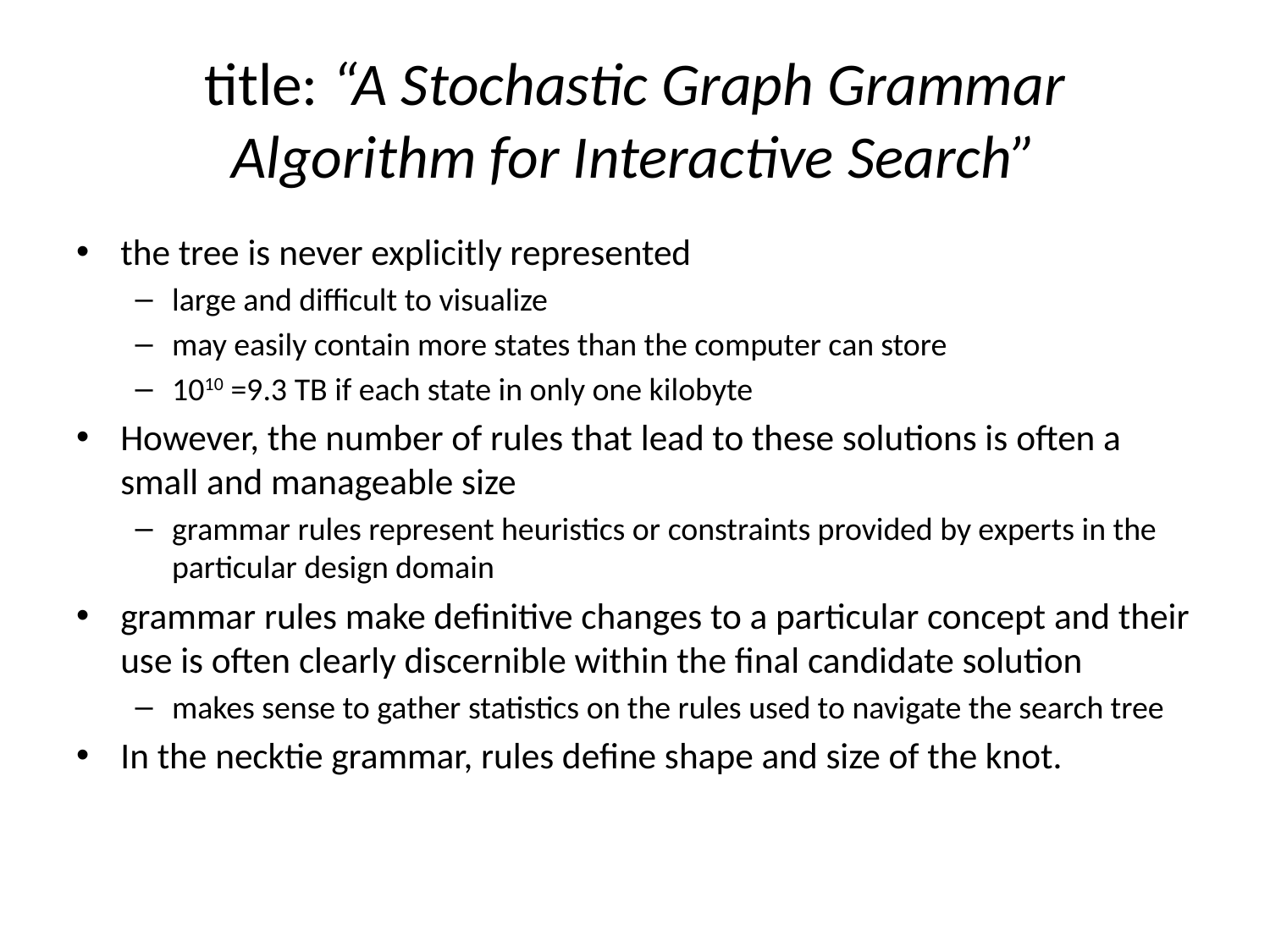

# title: “A Stochastic Graph Grammar Algorithm for Interactive Search”
the tree is never explicitly represented
large and difficult to visualize
may easily contain more states than the computer can store
1010 =9.3 TB if each state in only one kilobyte
However, the number of rules that lead to these solutions is often a small and manageable size
grammar rules represent heuristics or constraints provided by experts in the particular design domain
grammar rules make definitive changes to a particular concept and their use is often clearly discernible within the final candidate solution
makes sense to gather statistics on the rules used to navigate the search tree
In the necktie grammar, rules define shape and size of the knot.